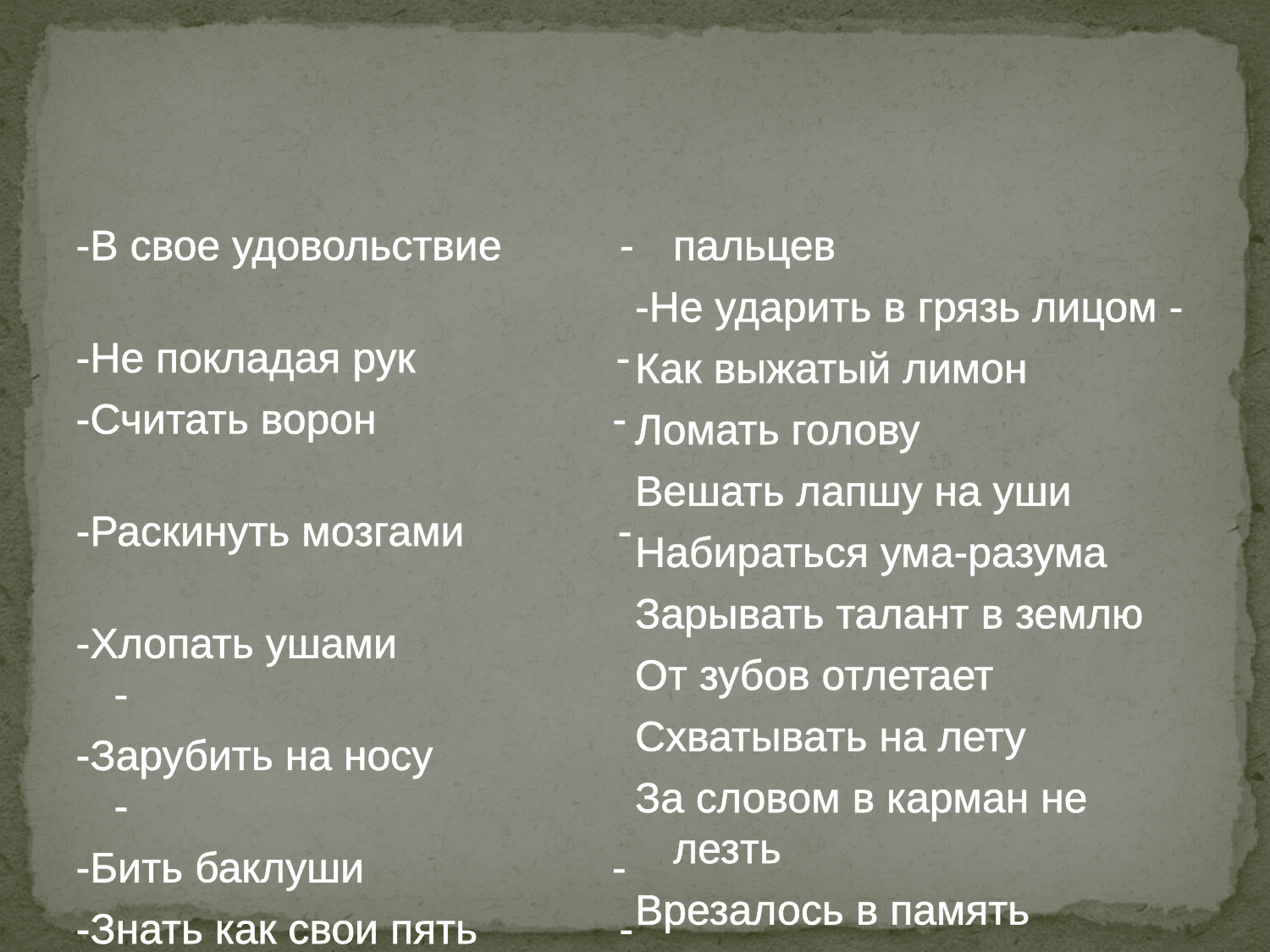

#
-В свое удовольствие          -
-Не покладая рук                 -
-Считать ворон                    -
-Раскинуть мозгами             -
-Хлопать ушами                   -
-Зарубить на носу                -
-Бить баклуши                     -
-Знать как свои пять            - пальцев
-Не ударить в грязь лицом -
Как выжатый лимон
Ломать голову
Вешать лапшу на уши
Набираться ума-разума
Зарывать талант в землю
От зубов отлетает
Схватывать на лету
За словом в карман не лезть
Врезалось в память